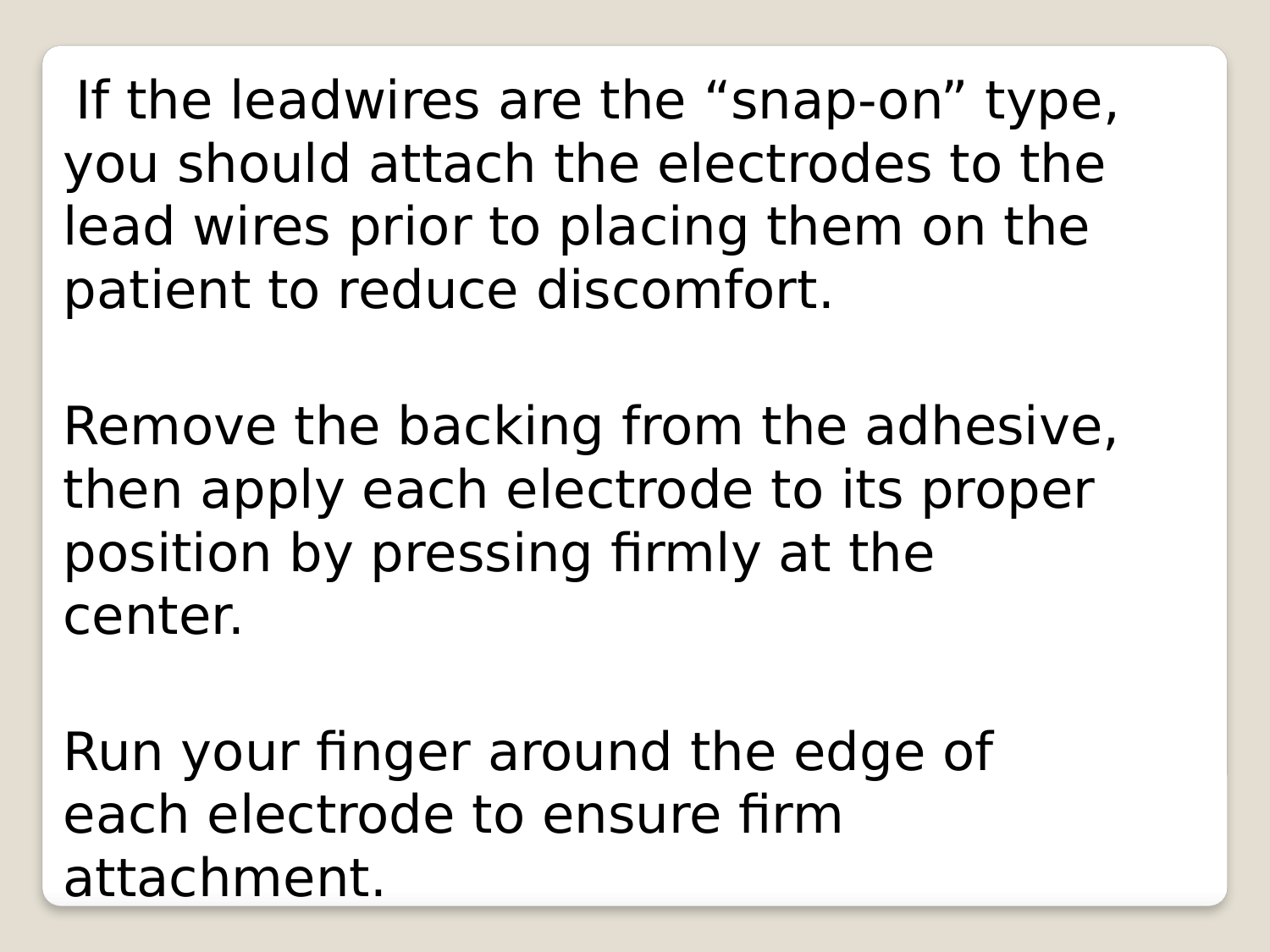

If the leadwires are the “snap-on” type, you should attach the electrodes to the lead wires prior to placing them on the patient to reduce discomfort.

	Remove the backing from the adhesive, then apply each electrode to its proper position by pressing firmly at the center.

	Run your finger around the edge of each electrode to ensure firm attachment.